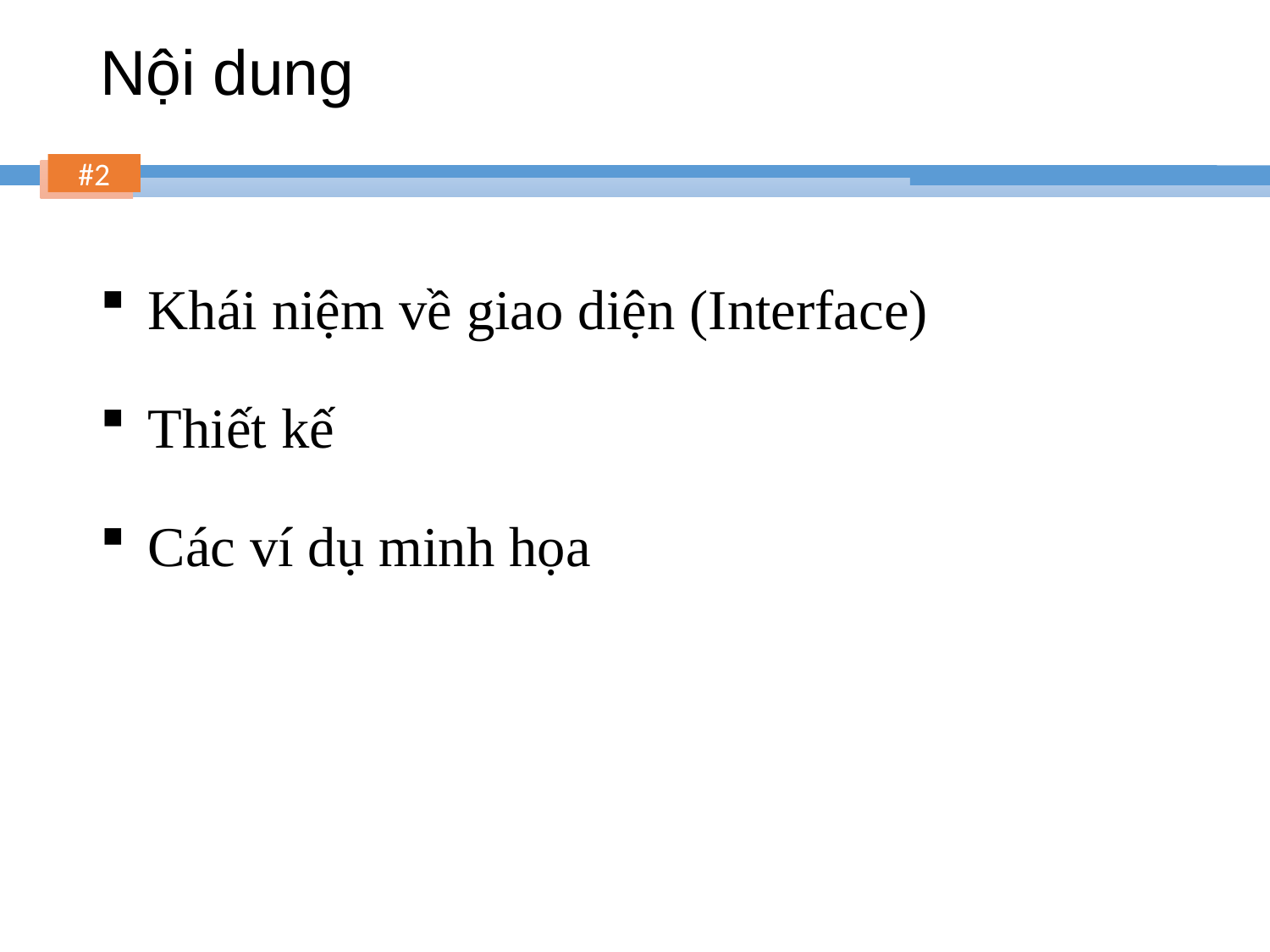

# Nội dung
Khái niệm về giao diện (Interface)
Thiết kế
Các ví dụ minh họa